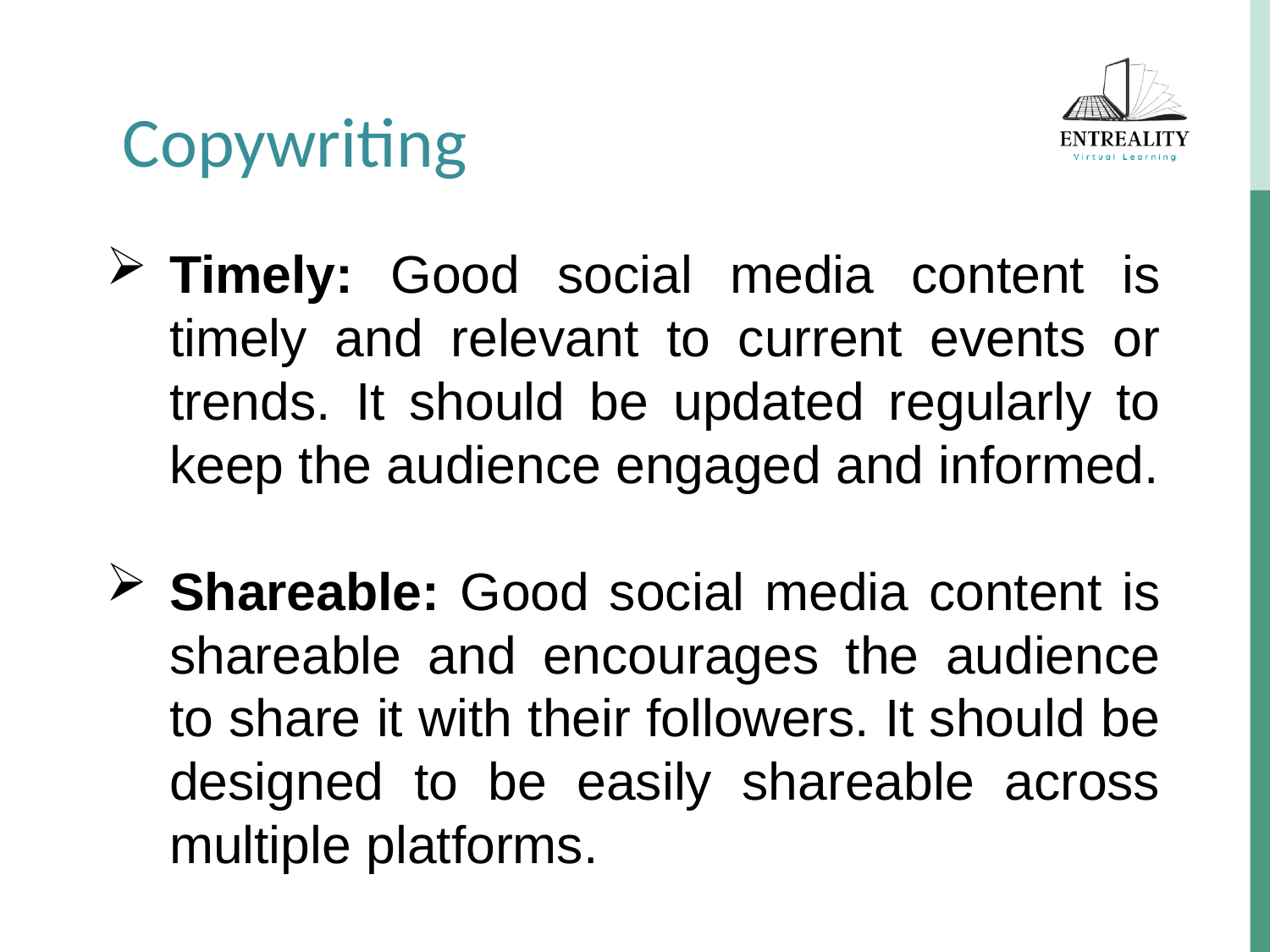

Copywriting
Timely: Good social media content is timely and relevant to current events or trends. It should be updated regularly to keep the audience engaged and informed.

Shareable: Good social media content is shareable and encourages the audience to share it with their followers. It should be designed to be easily shareable across multiple platforms.